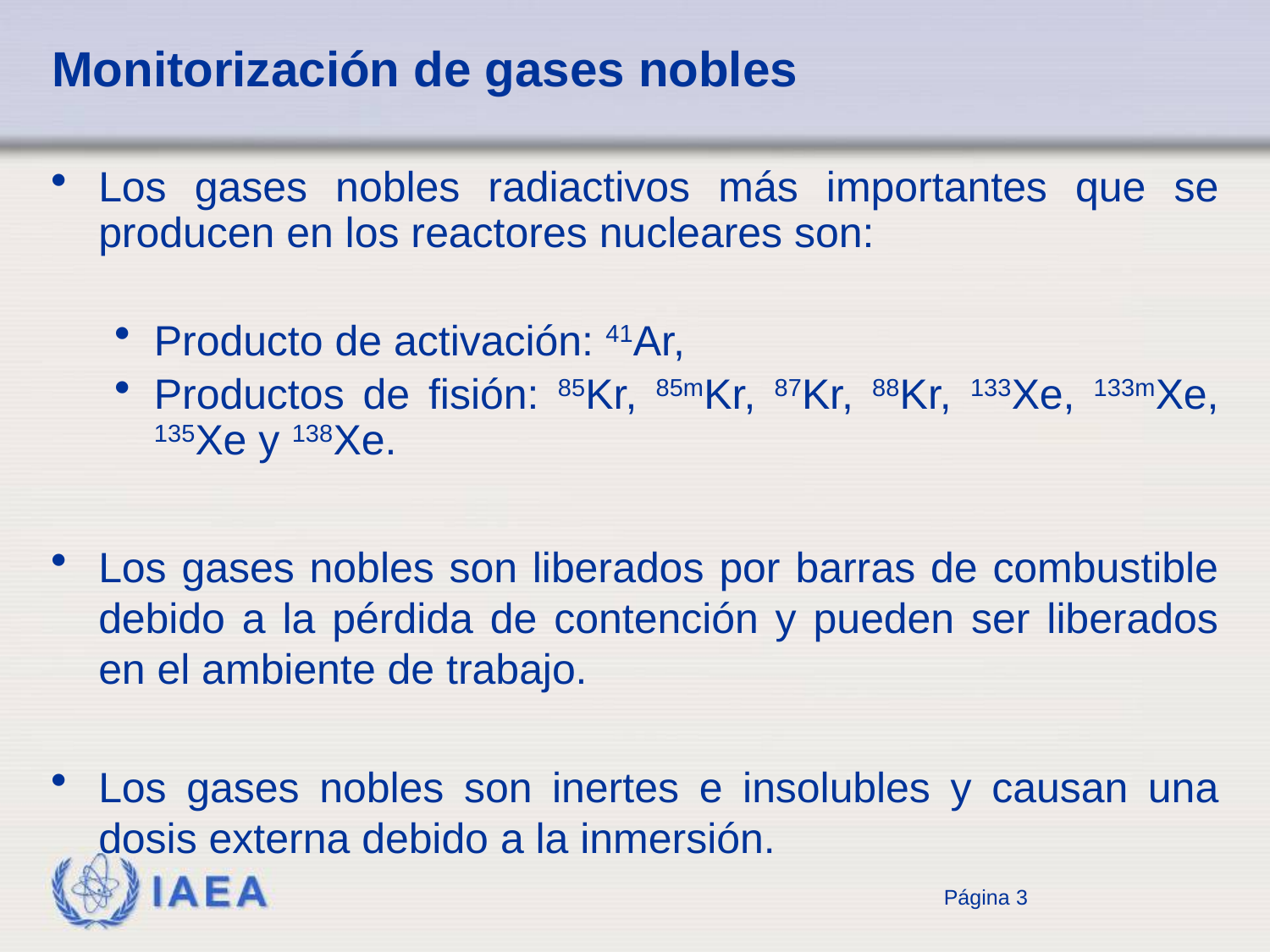

# Monitorización de gases nobles
Los gases nobles radiactivos más importantes que se producen en los reactores nucleares son:

Producto de activación: 41Ar,
Productos de fisión: 85Kr, 85mKr, 87Kr, 88Kr, 133Xe, 133mXe, 135Xe y 138Xe.

Los gases nobles son liberados por barras de combustible debido a la pérdida de contención y pueden ser liberados en el ambiente de trabajo.

Los gases nobles son inertes e insolubles y causan una dosis externa debido a la inmersión.